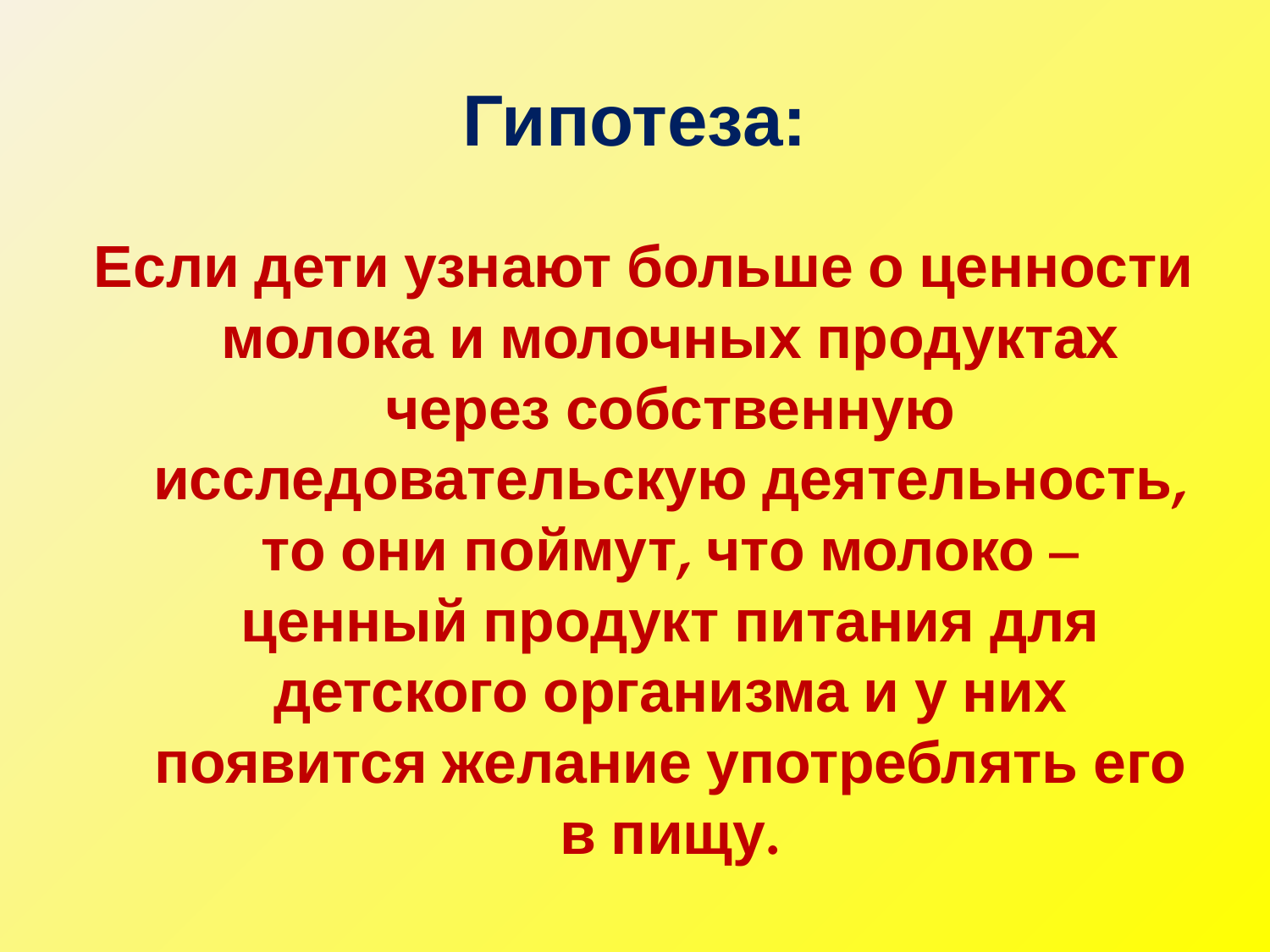

# Гипотеза:
Если дети узнают больше о ценности молока и молочных продуктах через собственную исследовательскую деятельность, то они поймут, что молоко – ценный продукт питания для детского организма и у них появится желание употреблять его в пищу.